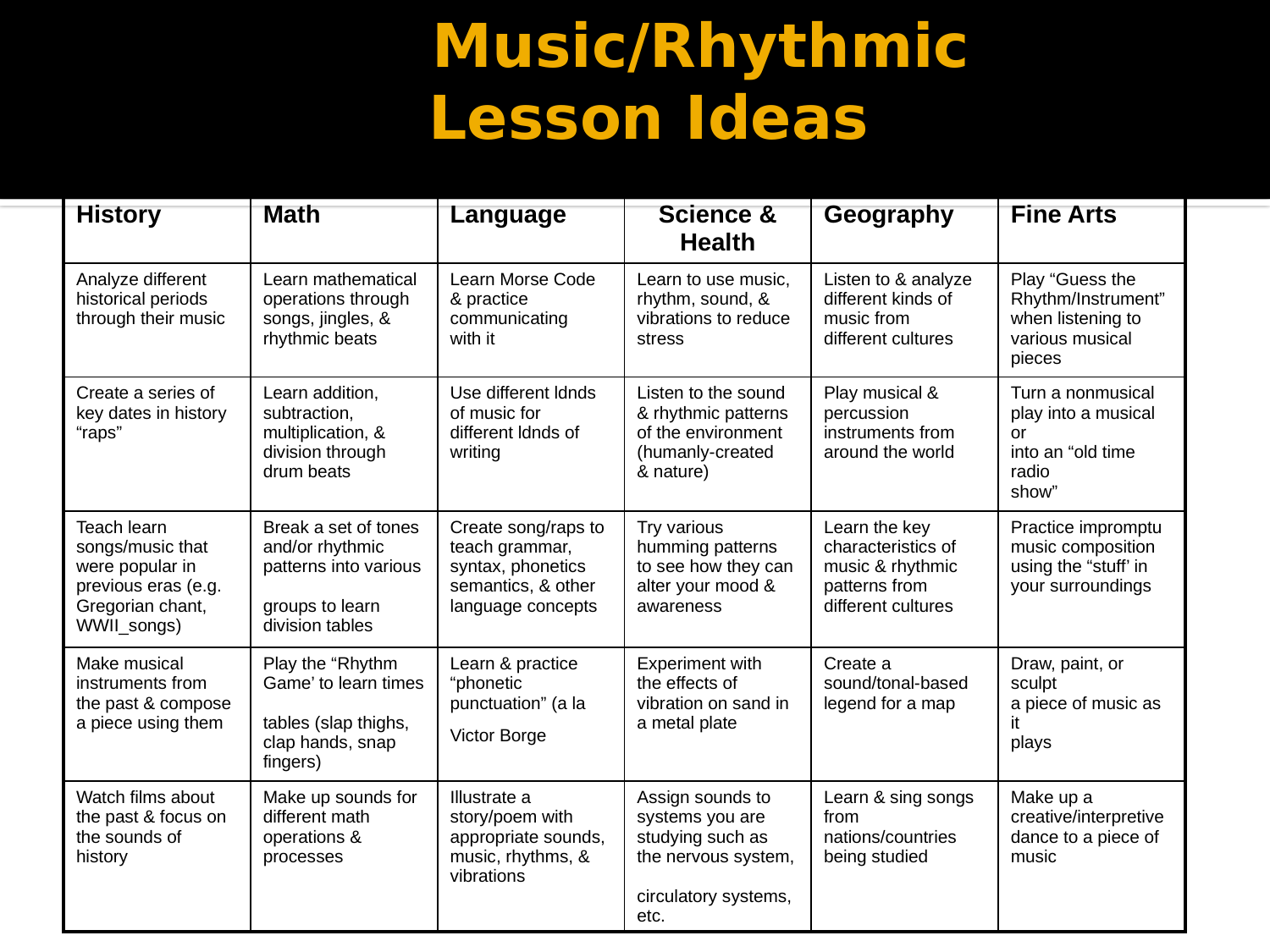

# Music/Rhythmic Lesson Ideas
| History | Math | Language | Science & Health | Geography | Fine Arts |
| --- | --- | --- | --- | --- | --- |
| Analyze different historical periods through their music | Learn mathematical operations through songs, jingles, & rhythmic beats | Learn Morse Code & practice communicating with it | Learn to use music, rhythm, sound, & vibrations to reduce stress | Listen to & analyze different kinds of music from different cultures | Play “Guess the Rhythm/Instrument” when listening to various musical pieces |
| Create a series of key dates in history “raps” | Learn addition, subtraction, multiplication, & division through drum beats | Use different ldnds of music for different ldnds of writing | Listen to the sound & rhythmic patterns of the environment (humanly-created & nature) | Play musical & percussion instruments from around the world | Turn a nonmusical play into a musical or into an “old time radio show” |
| Teach learn songs/music that were popular in previous eras (e.g. Gregorian chant, WWII\_songs) | Break a set of tones and/or rhythmic patterns into various groups to learn division tables | Create song/raps to teach grammar, syntax, phonetics semantics, & other language concepts | Try various humming patterns to see how they can alter your mood & awareness | Learn the key characteristics of music & rhythmic patterns from different cultures | Practice impromptu music composition using the “stuff’ in your surroundings |
| Make musical instruments from the past & compose a piece using them | Play the “Rhythm Game’ to learn times tables (slap thighs, clap hands, snap fingers) | Learn & practice “phonetic punctuation” (a la Victor Borge | Experiment with the effects of vibration on sand in a metal plate | Create a sound/tonal-based legend for a map | Draw, paint, or sculpt a piece of music as it plays |
| Watch films about the past & focus on the sounds of history | Make up sounds for different math operations & processes | Illustrate a story/poem with appropriate sounds, music, rhythms, & vibrations | Assign sounds to systems you are studying such as the nervous system, circulatory systems, etc. | Learn & sing songs from nations/countries being studied | Make up a creative/interpretive dance to a piece of music |